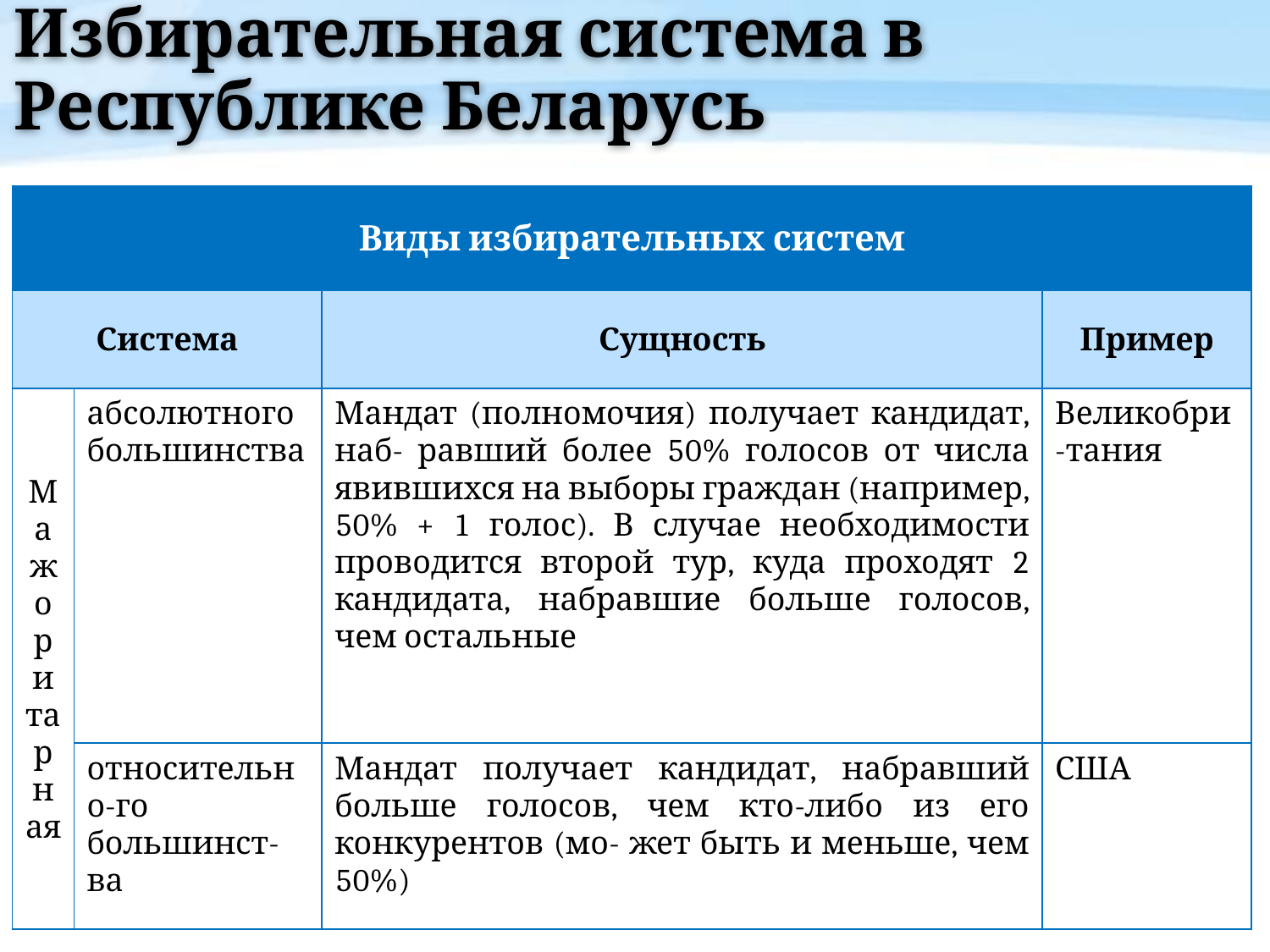

# Избирательная система в Республике Беларусь
| Виды избирательных систем |  |  |  |
| --- | --- | --- | --- |
| Система |  | Сущность | Пример |
| Мажоритарная | абсолютного большинства | Мандат (полномочия) получает кандидат, наб- равший более 50% голосов от числа явившихся на выборы граждан (например, 50% + 1 голос). В случае необходимости проводится второй тур, куда проходят 2 кандидата, набравшие больше голосов, чем остальные | Великобри-тания |
|  | относительно-го большинст-ва | Мандат получает кандидат, набравший больше голосов, чем кто-либо из его конкурентов (мо- жет быть и меньше, чем 50%) | США |